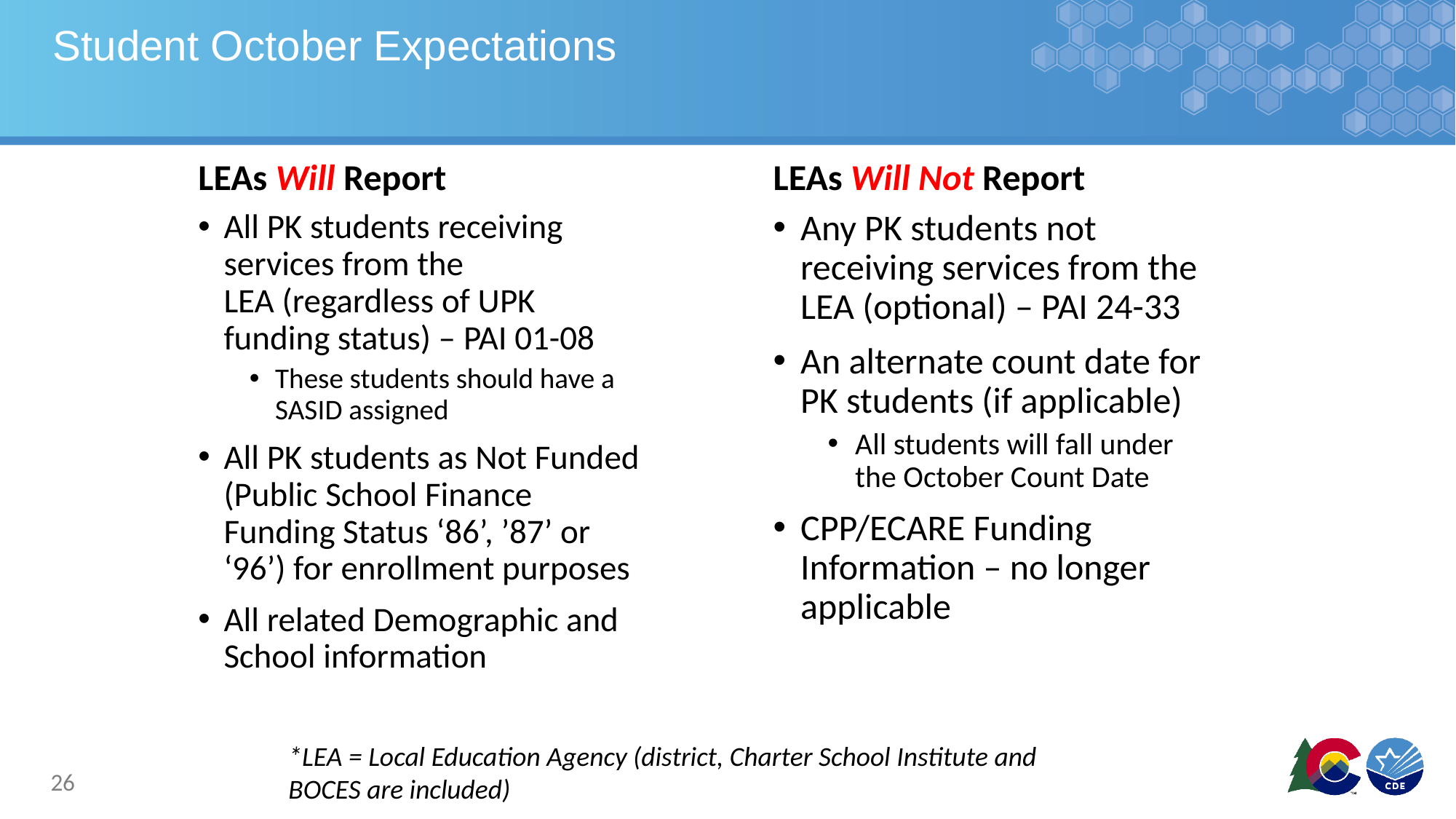

# Student October Expectations
LEAs Will Report
LEAs Will Not Report
All PK students receiving services from the LEA (regardless of UPK funding status) – PAI 01-08
These students should have a SASID assigned
All PK students as Not Funded (Public School Finance Funding Status ‘86’, ’87’ or ‘96’) for enrollment purposes
All related Demographic and School information
Any PK students not receiving services from the LEA (optional) – PAI 24-33
An alternate count date for PK students (if applicable)
All students will fall under the October Count Date
CPP/ECARE Funding Information – no longer applicable

*LEA = Local Education Agency (district, Charter School Institute and BOCES are included)
26